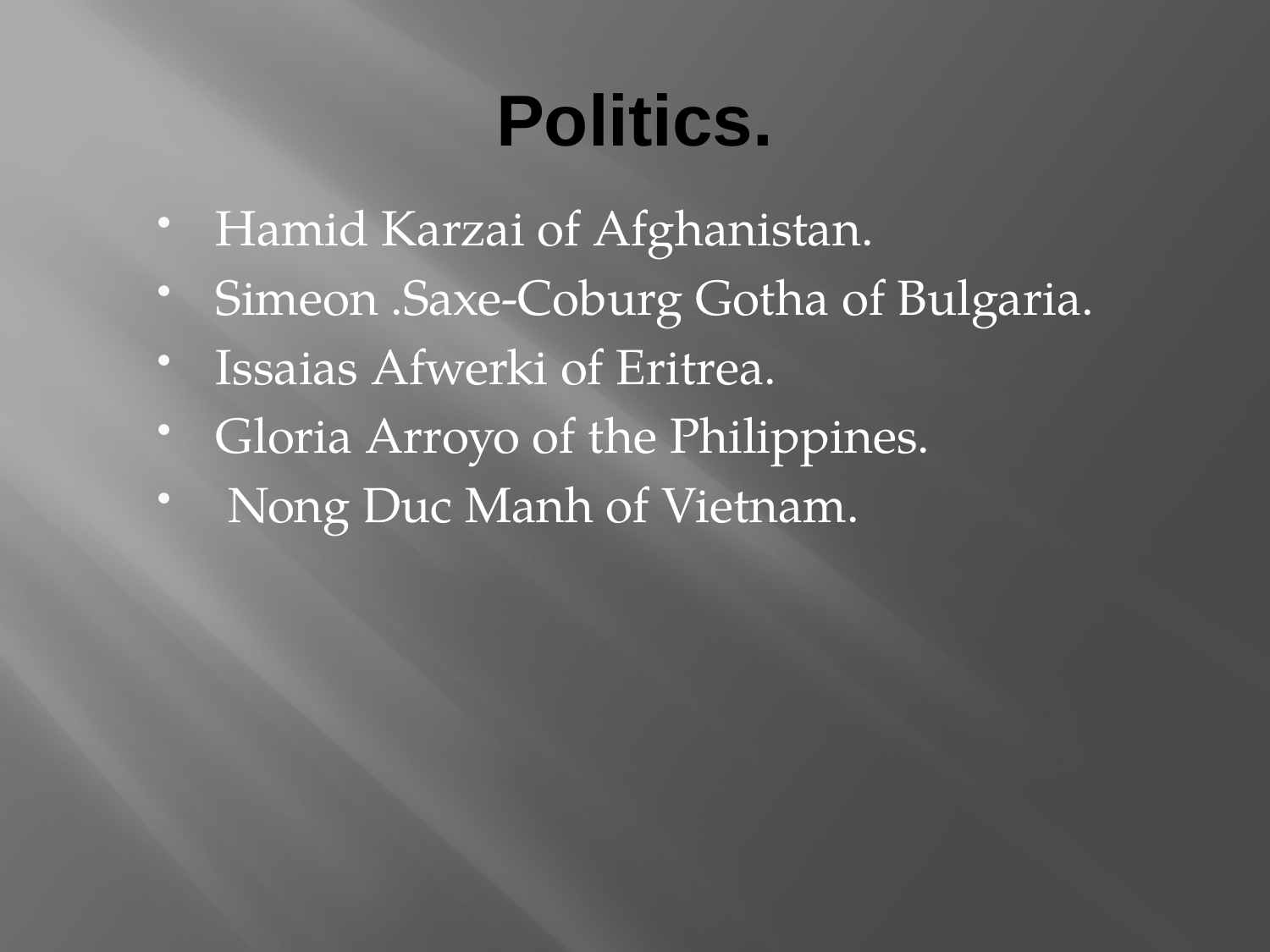

# Politics.
Hamid Karzai of Afghanistan.
Simeon .Saxe-Coburg Gotha of Bulgaria.
Issaias Afwerki of Eritrea.
Gloria Arroyo of the Philippines.
 Nong Duc Manh of Vietnam.